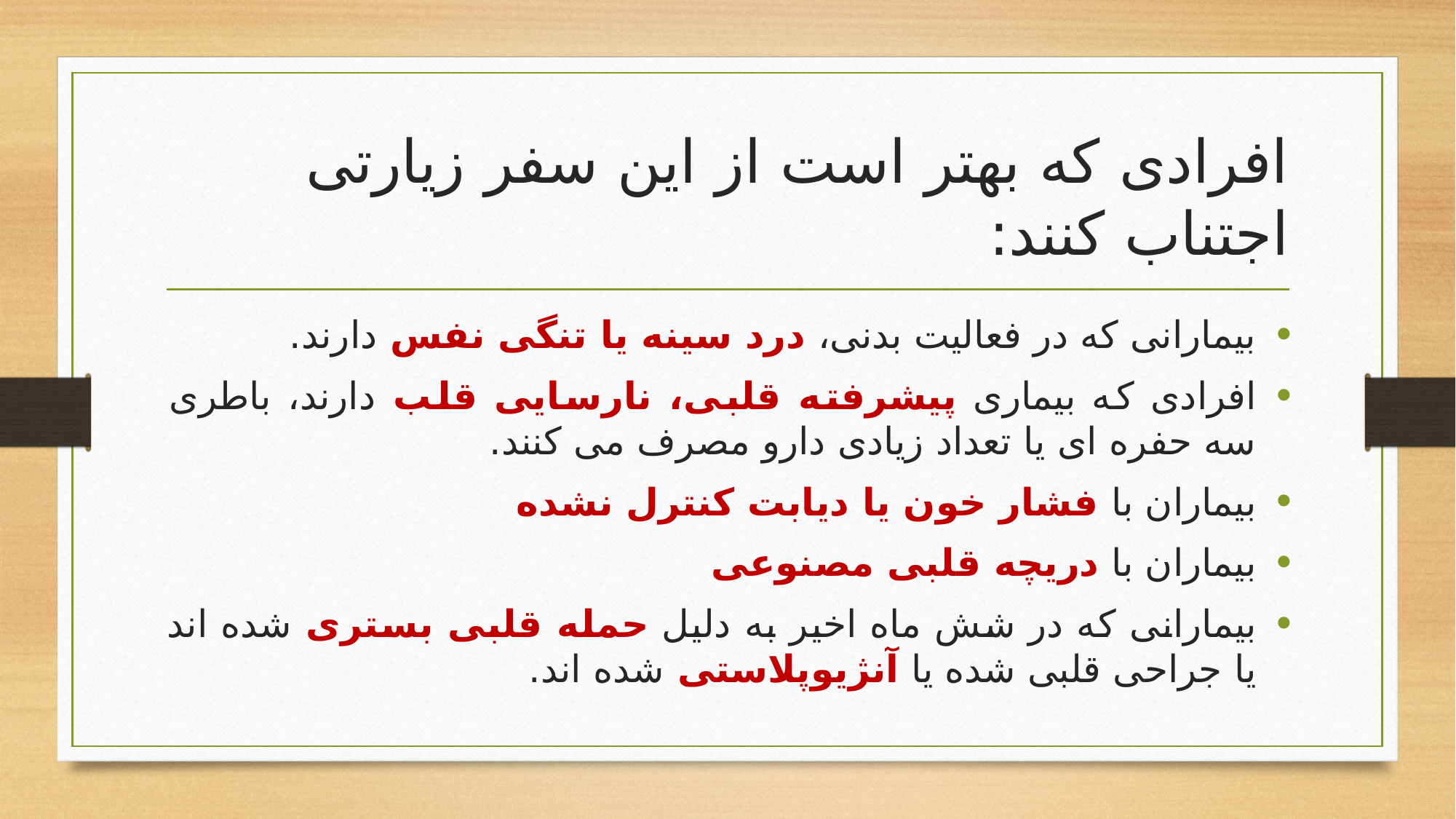

# افرادی که بهتر است از این سفر زیارتی اجتناب کنند:
بیمارانی که در فعالیت بدنی، درد سینه یا تنگی نفس دارند.
افرادی که بیماری پیشرفته قلبی، نارسایی قلب دارند، باطری سه حفره ای یا تعداد زیادی دارو مصرف می کنند.
بیماران با فشار خون یا دیابت کنترل نشده
بیماران با دریچه قلبی مصنوعی
بیمارانی که در شش ماه اخیر به دلیل حمله قلبی بستری شده اند یا جراحی قلبی شده یا آنژیوپلاستی شده اند.